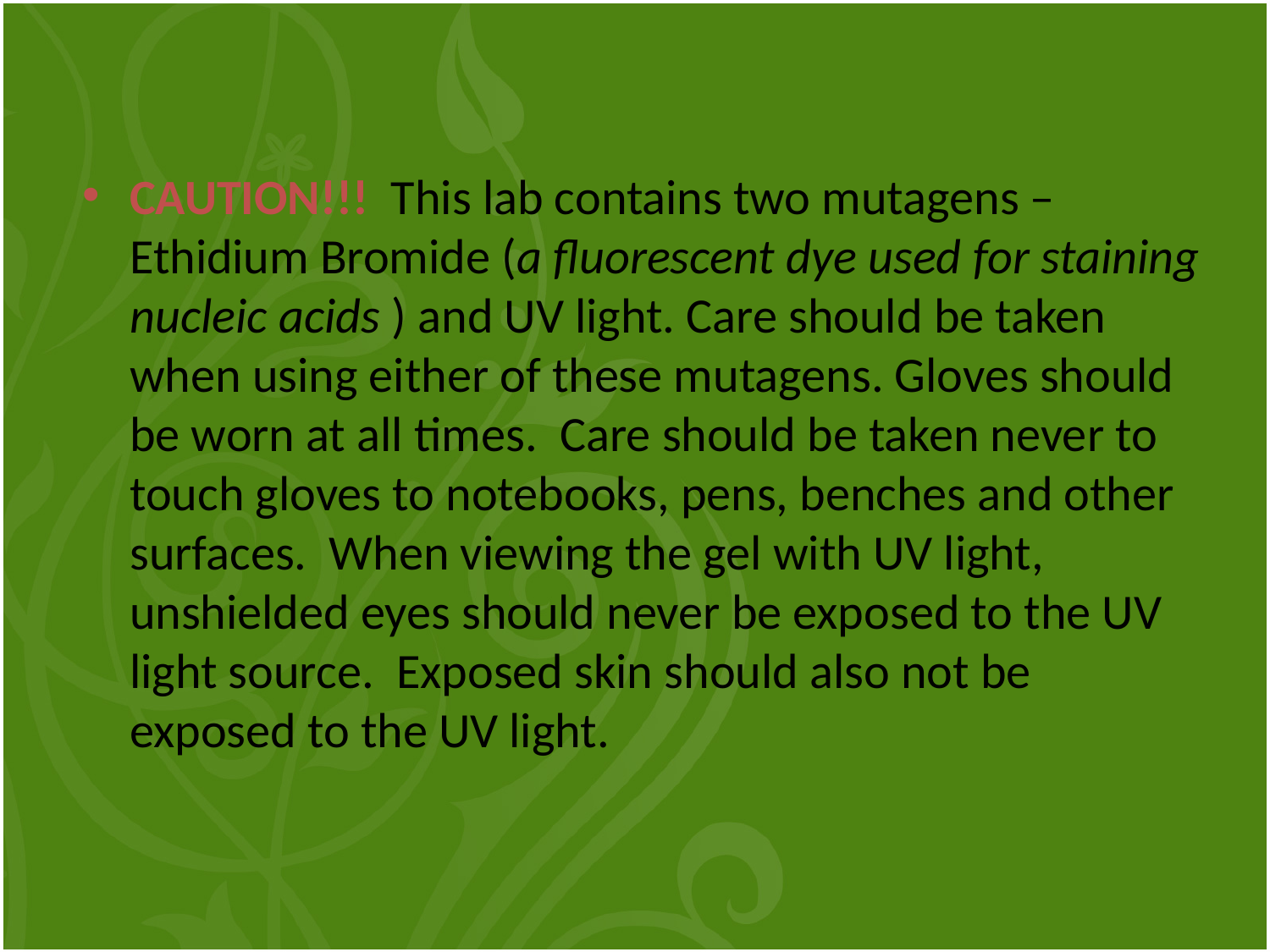

CAUTION!!!  This lab contains two mutagens – Ethidium Bromide (a fluorescent dye used for staining nucleic acids ) and UV light. Care should be taken when using either of these mutagens. Gloves should be worn at all times.  Care should be taken never to touch gloves to notebooks, pens, benches and other surfaces.  When viewing the gel with UV light, unshielded eyes should never be exposed to the UV light source.  Exposed skin should also not be  exposed to the UV light.